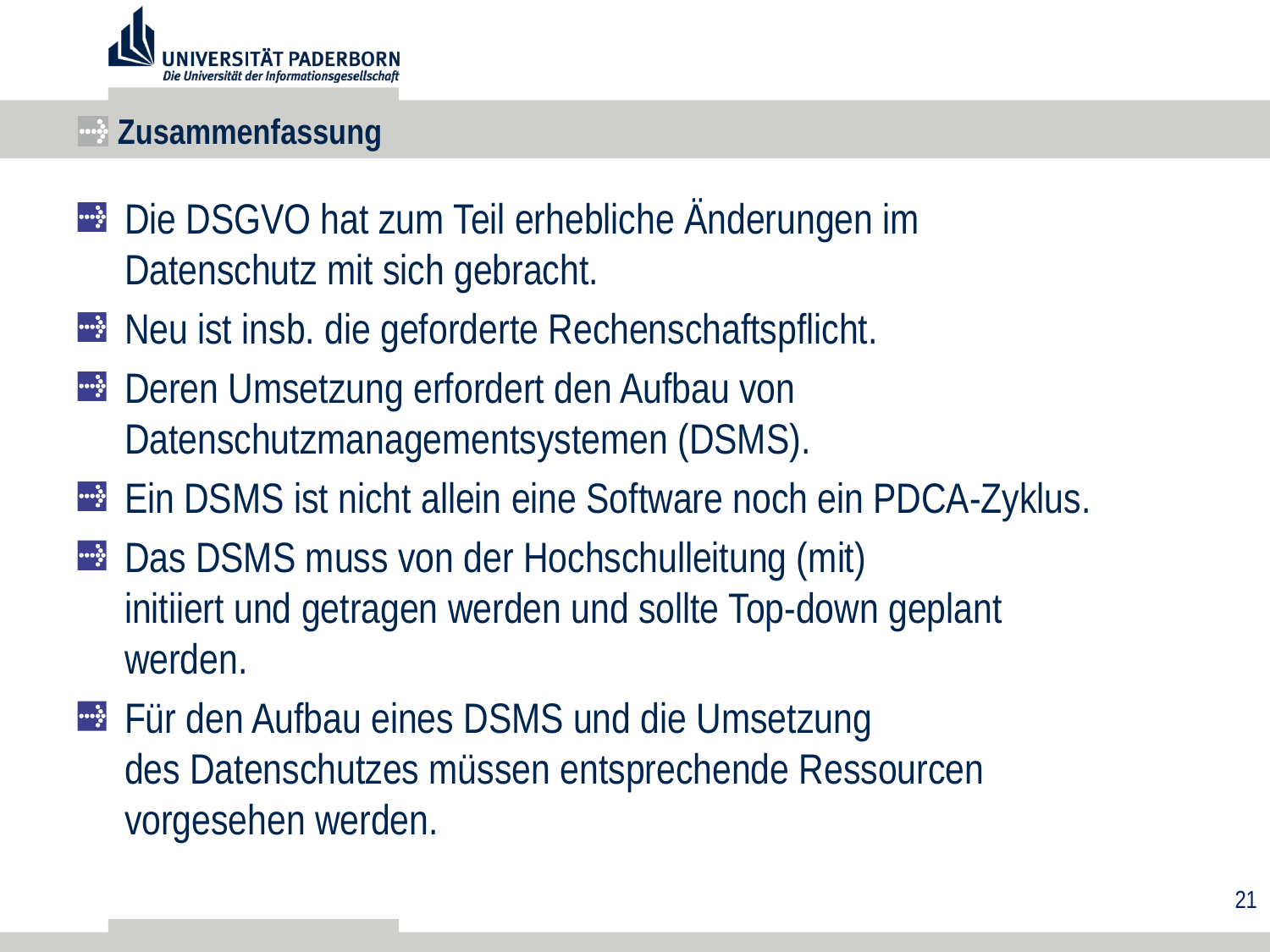

# Zusammenfassung
Die DSGVO hat zum Teil erhebliche Änderungen im Datenschutz mit sich gebracht.
Neu ist insb. die geforderte Rechenschaftspflicht.
Deren Umsetzung erfordert den Aufbau von Datenschutzmanagementsystemen (DSMS).
Ein DSMS ist nicht allein eine Software noch ein PDCA-Zyklus.
Das DSMS muss von der Hochschulleitung (mit)
initiiert und getragen werden und sollte Top-down geplant werden.
Für den Aufbau eines DSMS und die Umsetzung
des Datenschutzes müssen entsprechende Ressourcen vorgesehen werden.

21